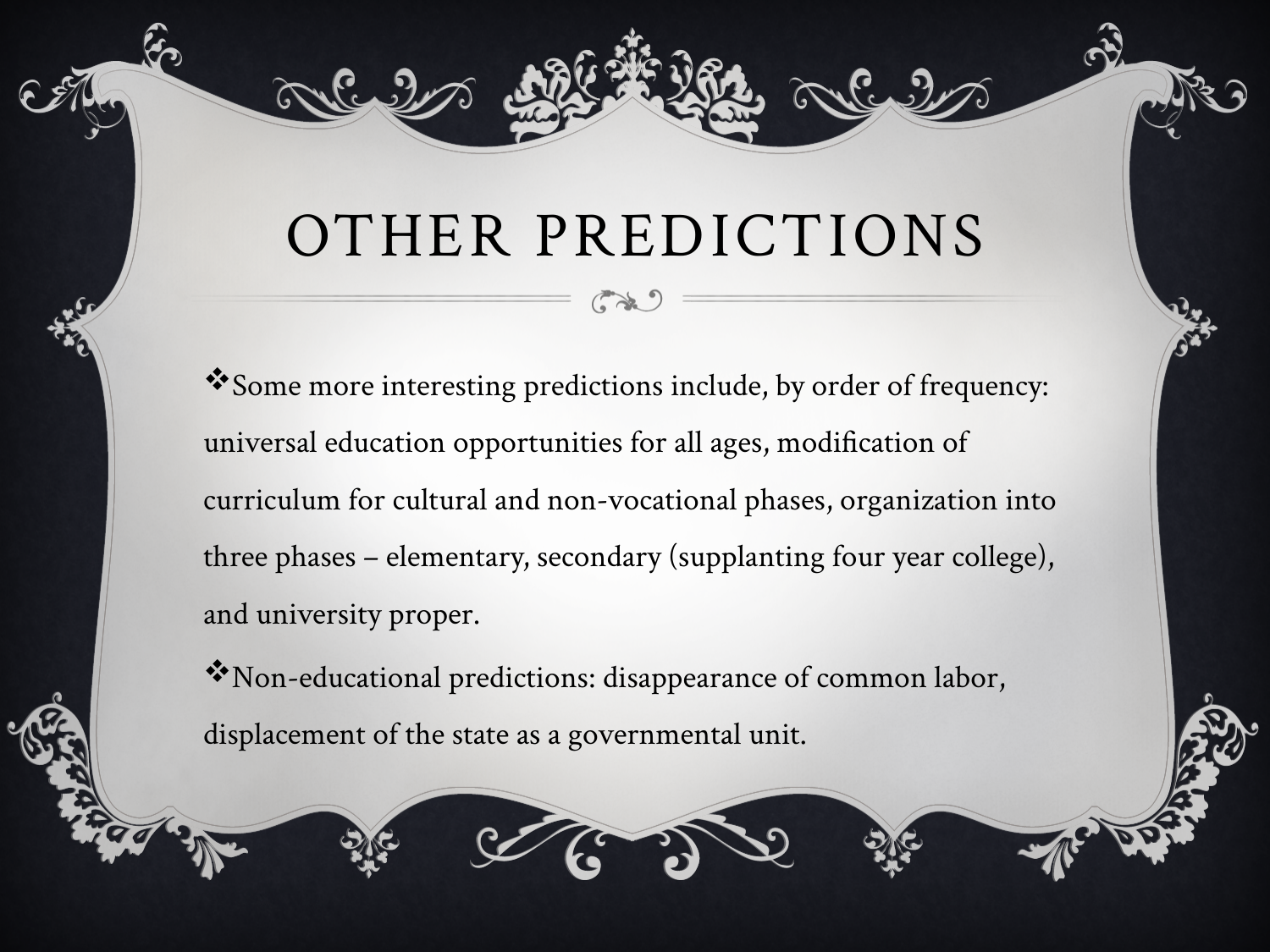

# Other predictions
Some more interesting predictions include, by order of frequency: universal education opportunities for all ages, modification of curriculum for cultural and non-vocational phases, organization into three phases – elementary, secondary (supplanting four year college), and university proper.
Non-educational predictions: disappearance of common labor, displacement of the state as a governmental unit.